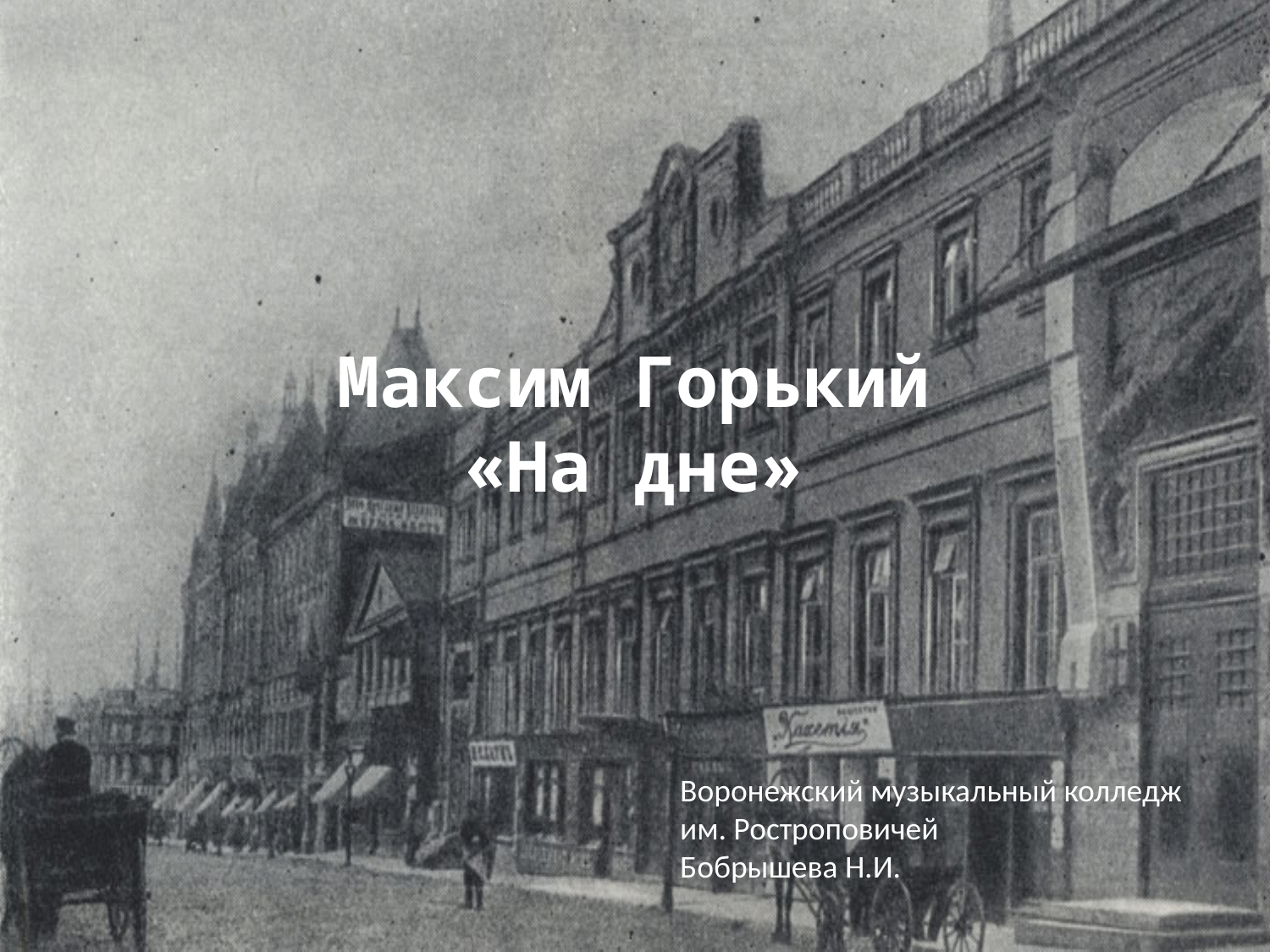

# Максим Горький «На дне»
Воронежский музыкальный колледж
им. Ростроповичей
Бобрышева Н.И.